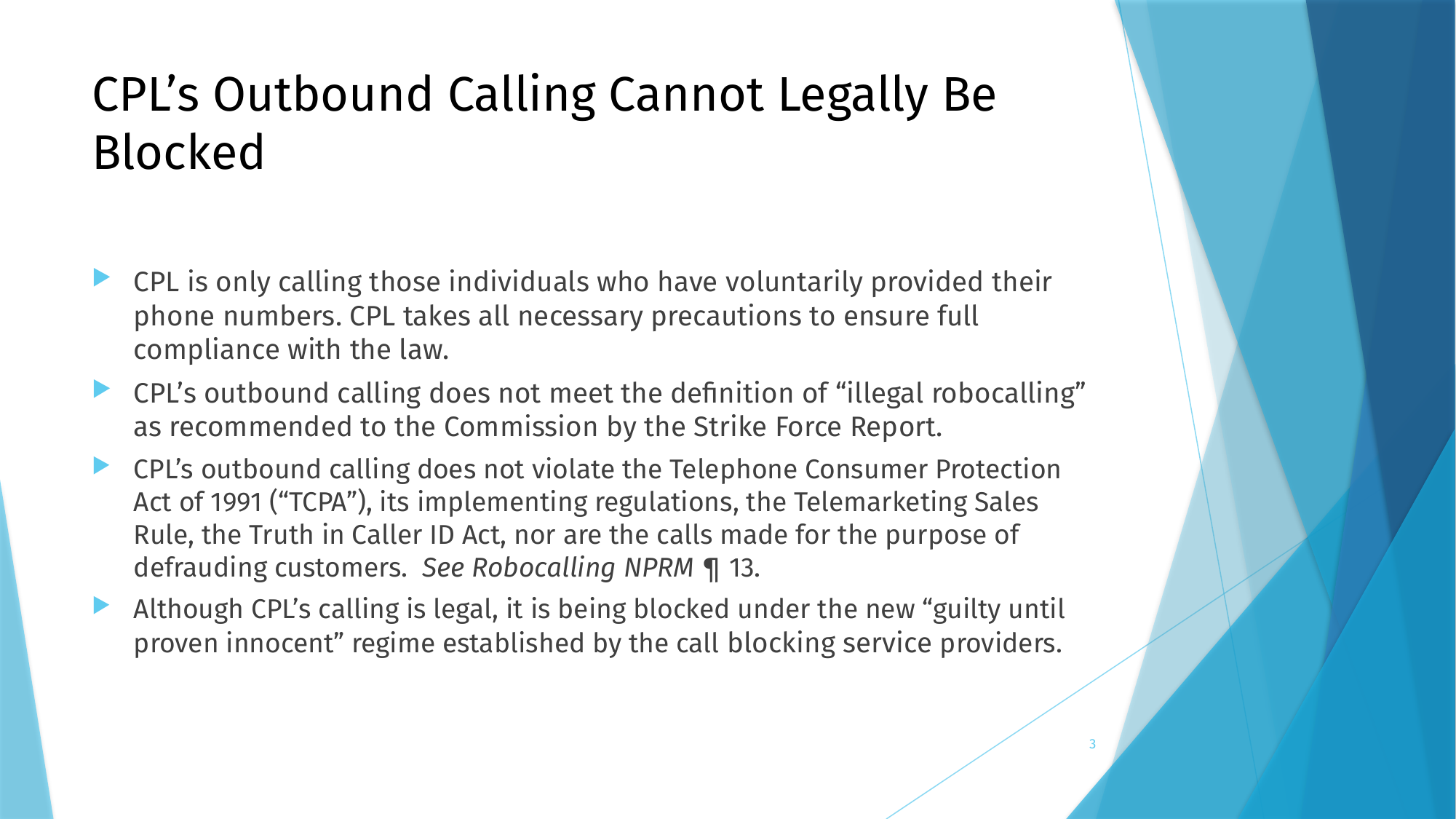

# CPL’s Outbound Calling Cannot Legally Be Blocked
CPL is only calling those individuals who have voluntarily provided their phone numbers. CPL takes all necessary precautions to ensure full compliance with the law.
CPL’s outbound calling does not meet the definition of “illegal robocalling” as recommended to the Commission by the Strike Force Report.
CPL’s outbound calling does not violate the Telephone Consumer Protection Act of 1991 (“TCPA”), its implementing regulations, the Telemarketing Sales Rule, the Truth in Caller ID Act, nor are the calls made for the purpose of defrauding customers.  See Robocalling NPRM ¶ 13.
Although CPL’s calling is legal, it is being blocked under the new “guilty until proven innocent” regime established by the call blocking service providers.
3